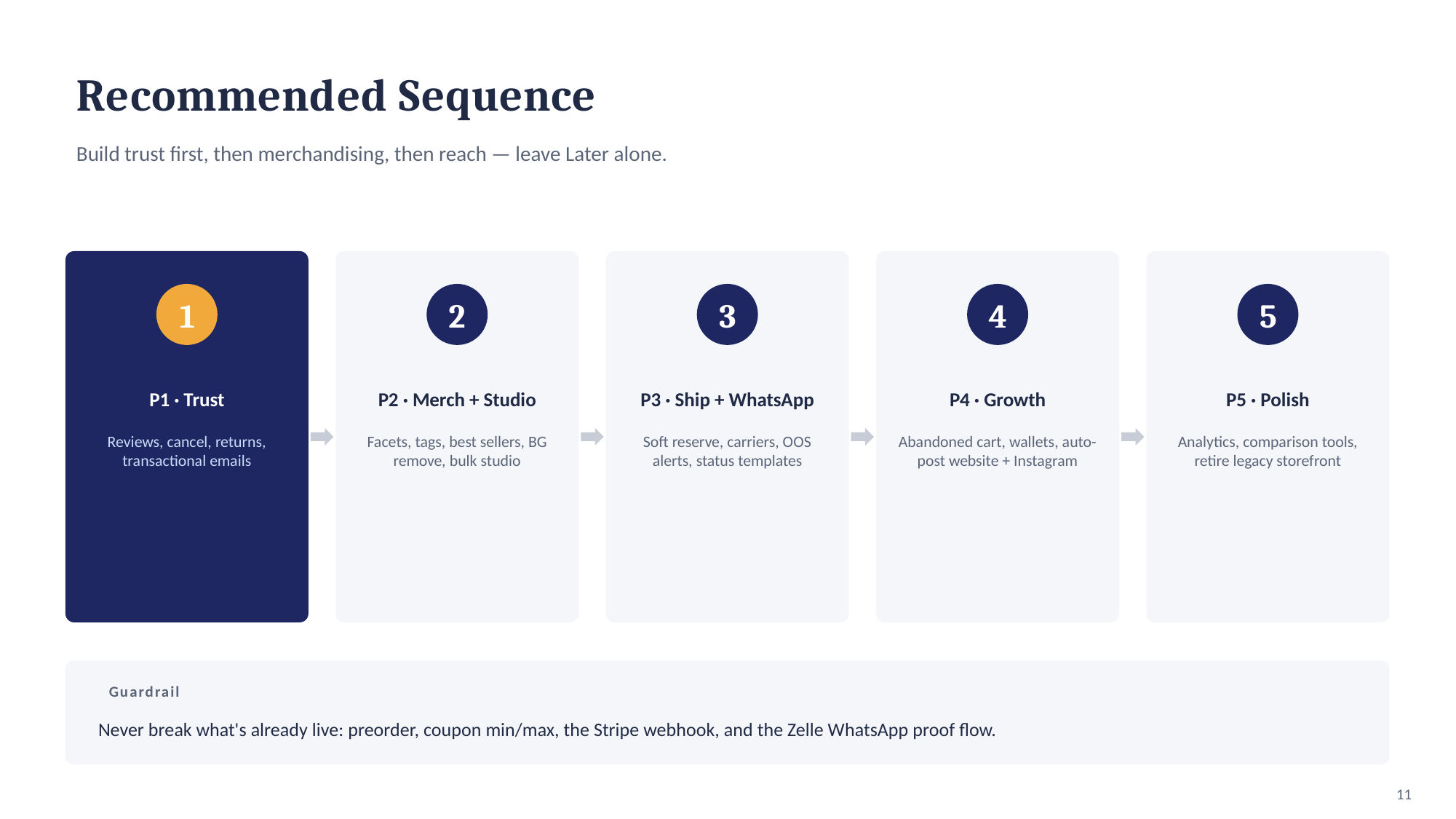

Recommended Sequence
Build trust first, then merchandising, then reach — leave Later alone.

1

2

3

4

5
P1 · Trust
P2 · Merch + Studio
P3 · Ship + WhatsApp
P4 · Growth
P5 · Polish

Reviews, cancel, returns, transactional emails
Facets, tags, best sellers, BG remove, bulk studio
Soft reserve, carriers, OOS alerts, status templates
Abandoned cart, wallets, auto-post website + Instagram
Analytics, comparison tools, retire legacy storefront

Guardrail
Never break what's already live: preorder, coupon min/max, the Stripe webhook, and the Zelle WhatsApp proof flow.
11